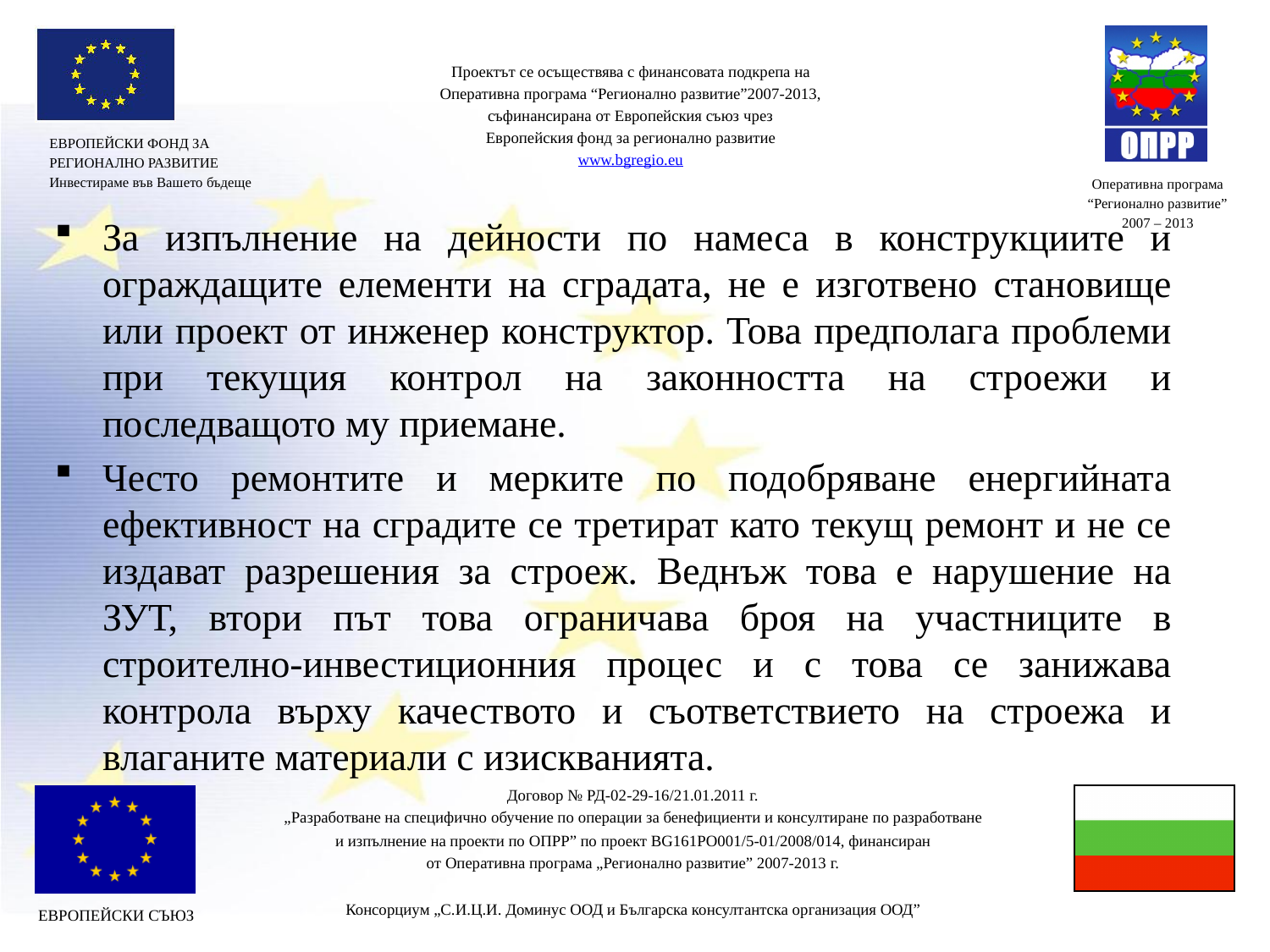

За изпълнение на дейности по намеса в конструкциите и ограждащите елементи на сградата, не е изготвено становище или проект от инженер конструктор. Това предполага проблеми при текущия контрол на законността на строежи и последващото му приемане.
Често ремонтите и мерките по подобряване енергийната ефективност на сградите се третират като текущ ремонт и не се издават разрешения за строеж. Веднъж това е нарушение на ЗУТ, втори път това ограничава броя на участниците в строително-инвестиционния процес и с това се занижава контрола върху качеството и съответствието на строежа и влаганите материали с изискванията.